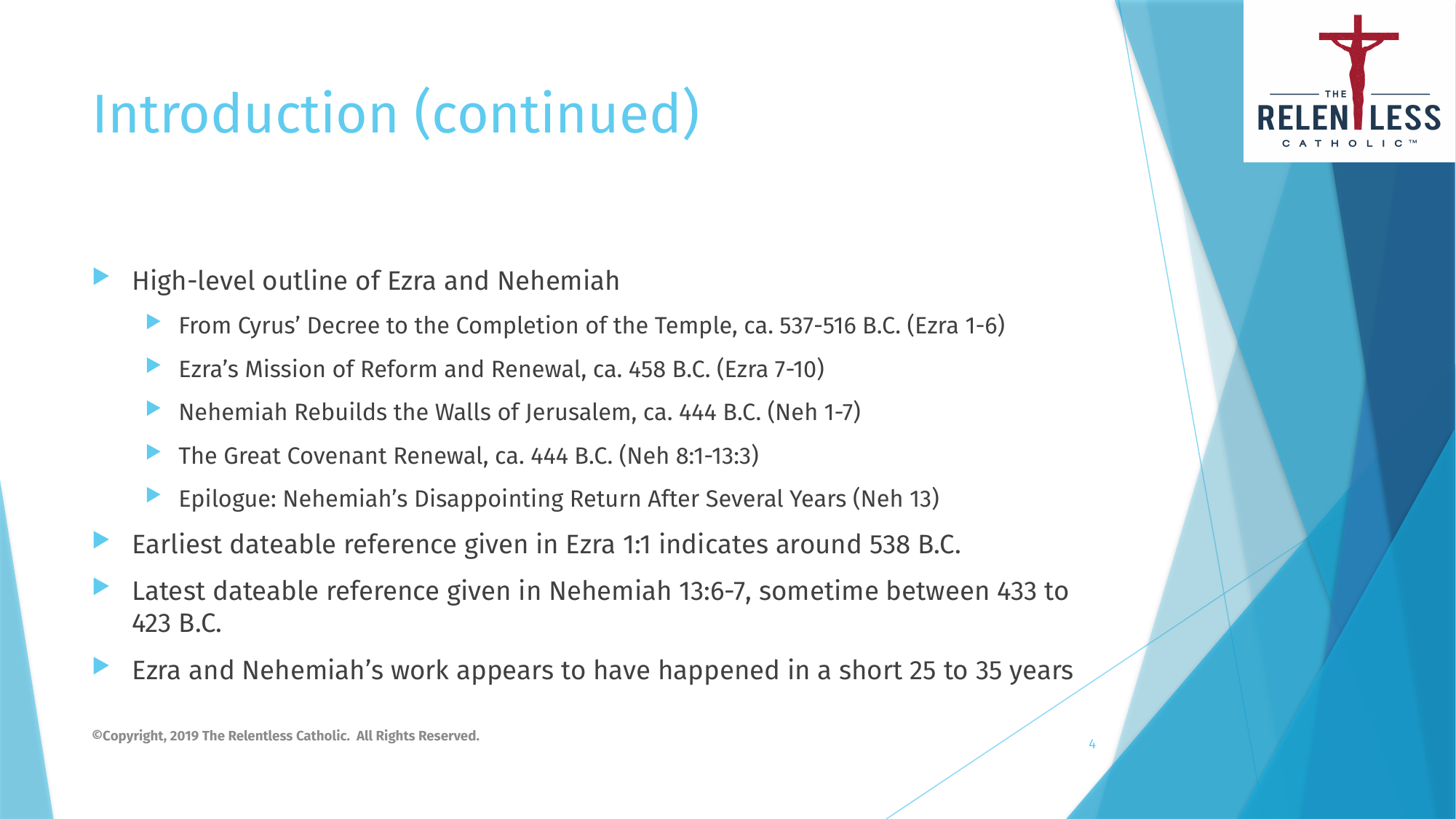

# Introduction (continued)
High-level outline of Ezra and Nehemiah
From Cyrus’ Decree to the Completion of the Temple, ca. 537-516 B.C. (Ezra 1-6)
Ezra’s Mission of Reform and Renewal, ca. 458 B.C. (Ezra 7-10)
Nehemiah Rebuilds the Walls of Jerusalem, ca. 444 B.C. (Neh 1-7)
The Great Covenant Renewal, ca. 444 B.C. (Neh 8:1-13:3)
Epilogue: Nehemiah’s Disappointing Return After Several Years (Neh 13)
Earliest dateable reference given in Ezra 1:1 indicates around 538 B.C.
Latest dateable reference given in Nehemiah 13:6-7, sometime between 433 to 423 B.C.
Ezra and Nehemiah’s work appears to have happened in a short 25 to 35 years
©Copyright, 2019 The Relentless Catholic.  All Rights Reserved.

4